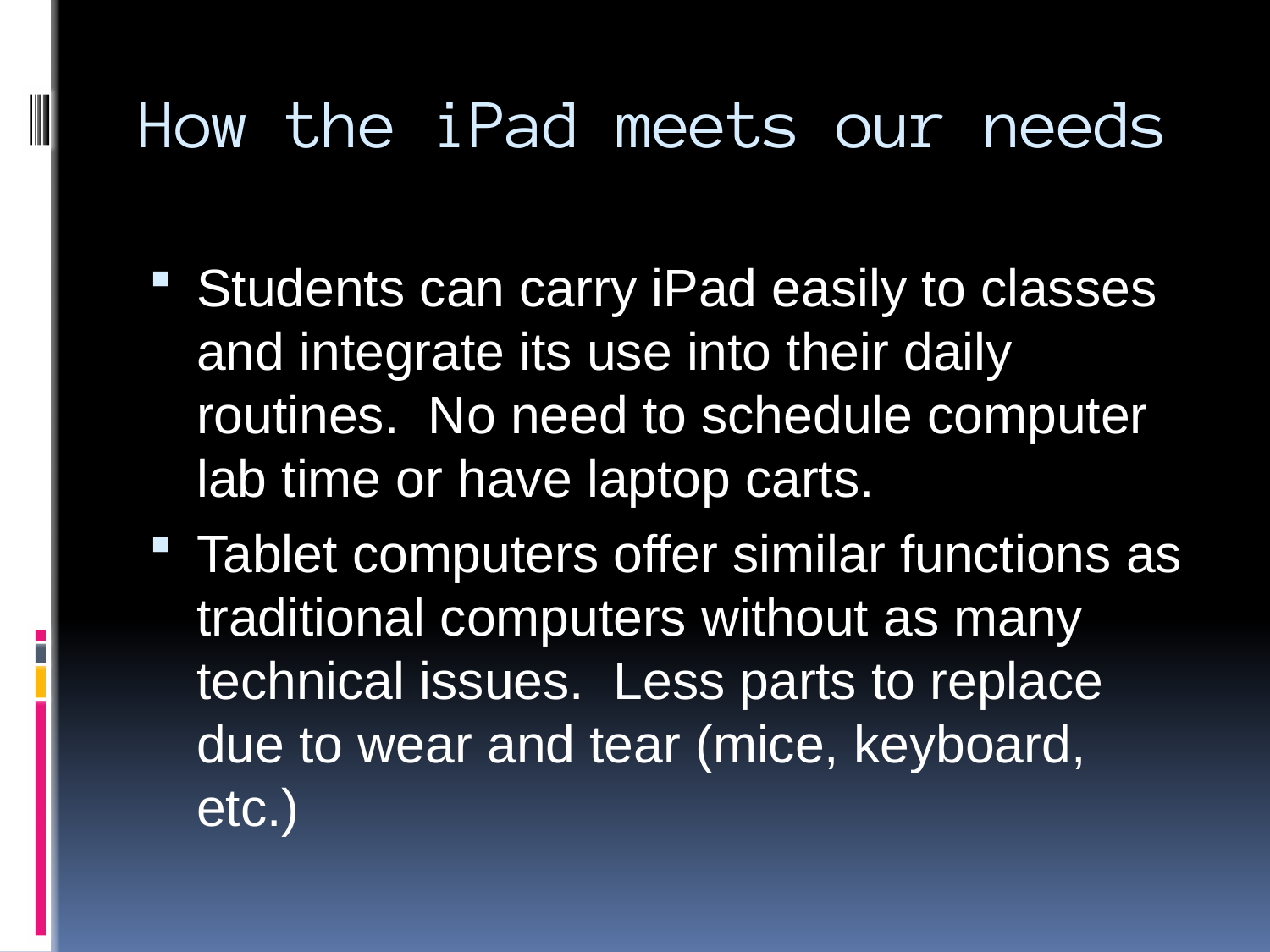

# How the iPad meets our needs
Students can carry iPad easily to classes and integrate its use into their daily routines.  No need to schedule computer lab time or have laptop carts.
Tablet computers offer similar functions as traditional computers without as many technical issues.  Less parts to replace due to wear and tear (mice, keyboard, etc.)